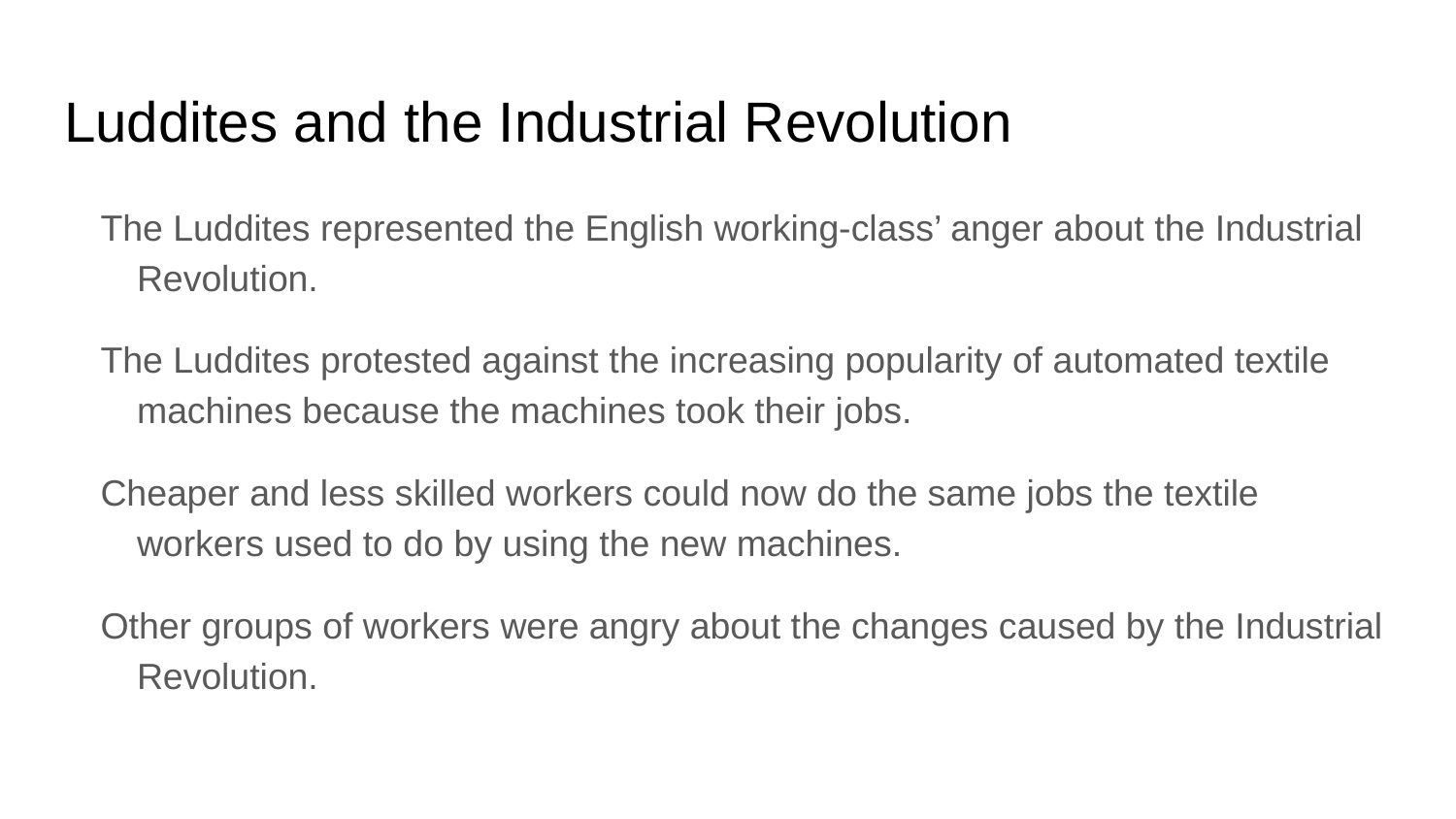

# Luddites and the Industrial Revolution
The Luddites represented the English working-class’ anger about the Industrial Revolution.
The Luddites protested against the increasing popularity of automated textile machines because the machines took their jobs.
Cheaper and less skilled workers could now do the same jobs the textile workers used to do by using the new machines.
Other groups of workers were angry about the changes caused by the Industrial Revolution.